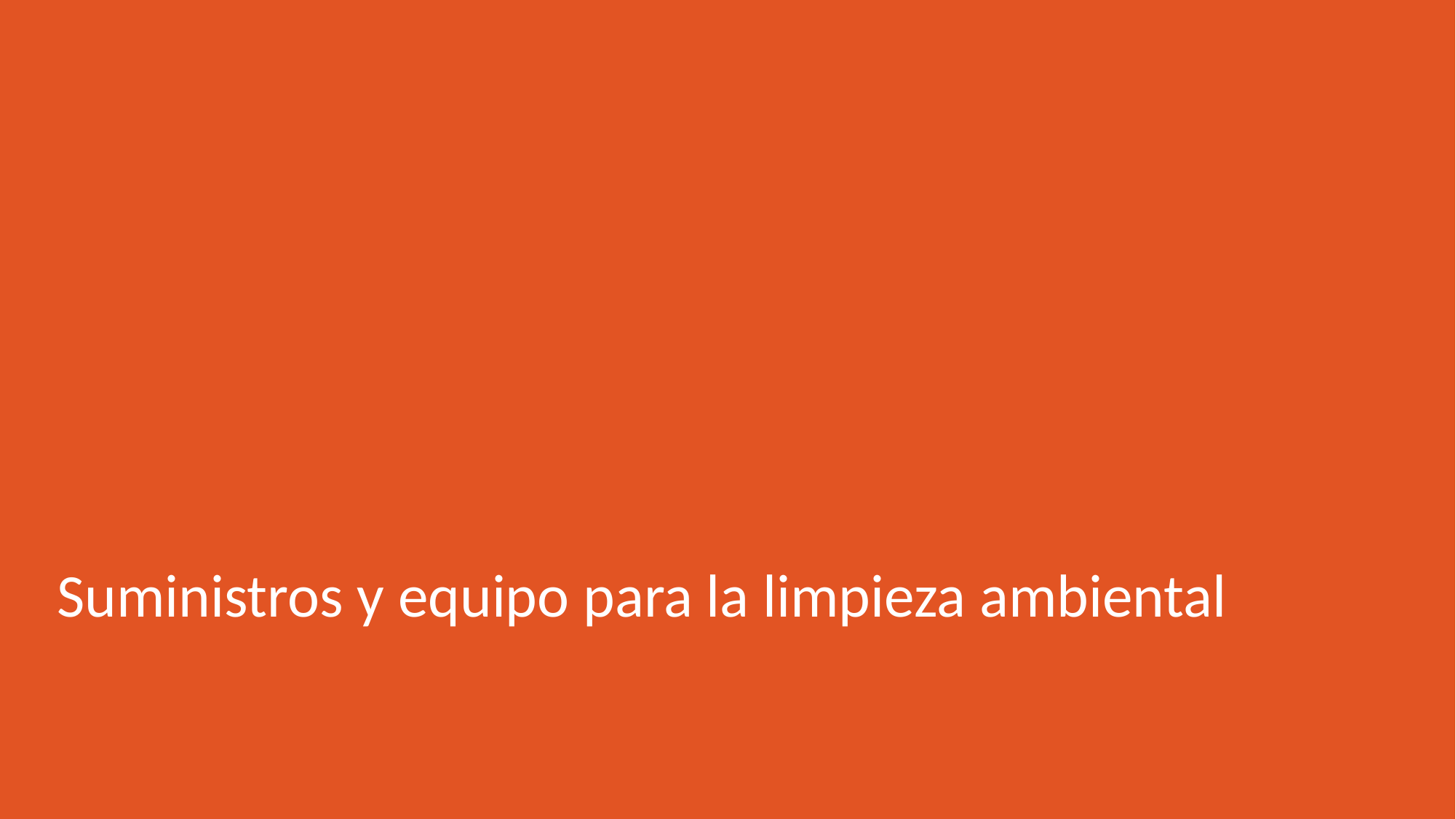

# Suministros y equipo para la limpieza ambiental